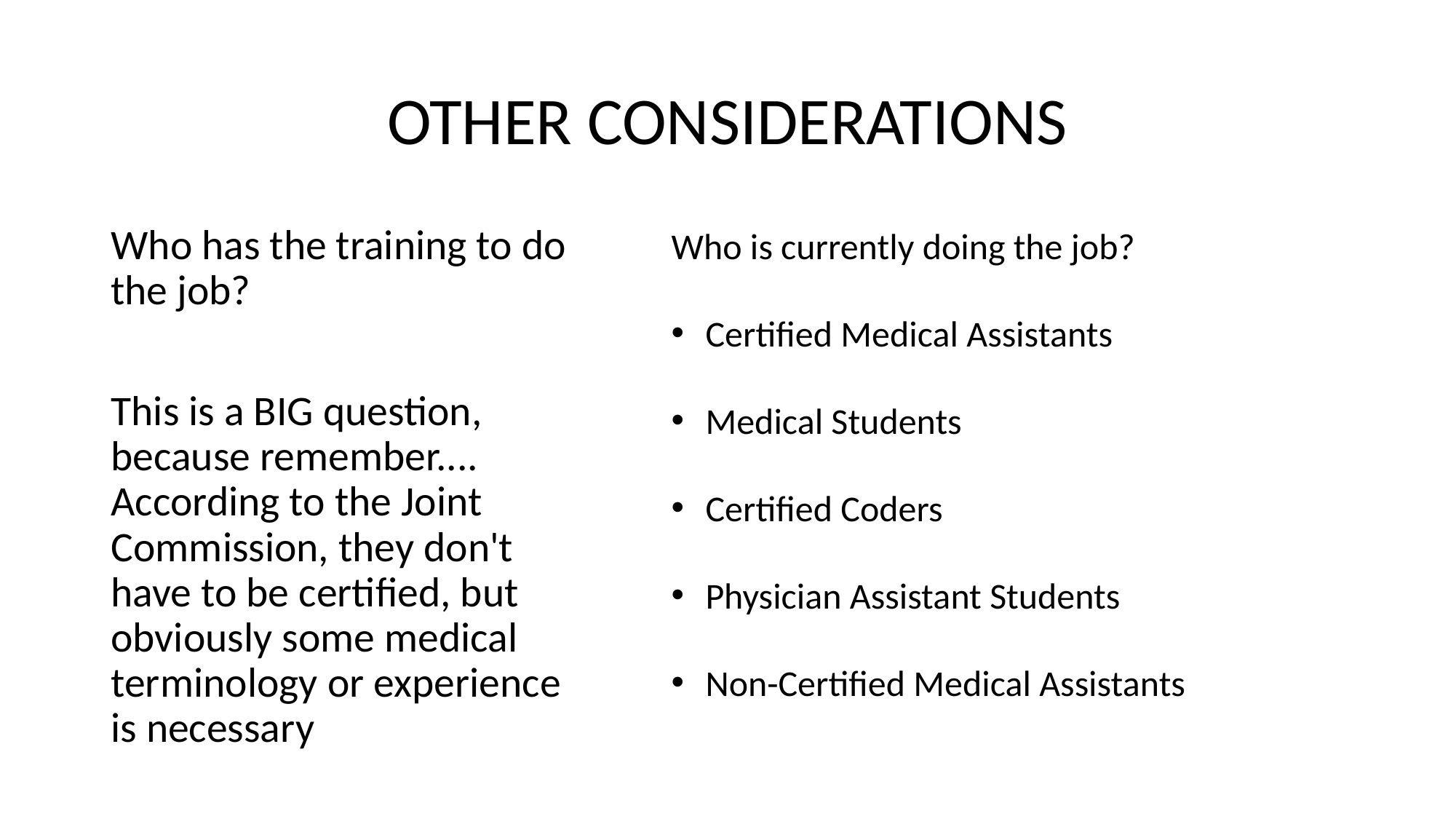

# OTHER CONSIDERATIONS
Who has the training to do the job?

This is a BIG question, because remember.... According to the Joint Commission, they don't have to be certified, but obviously some medical terminology or experience is necessary
Who is currently doing the job?

Certified Medical Assistants

Medical Students

Certified Coders

Physician Assistant Students

Non-Certified Medical Assistants